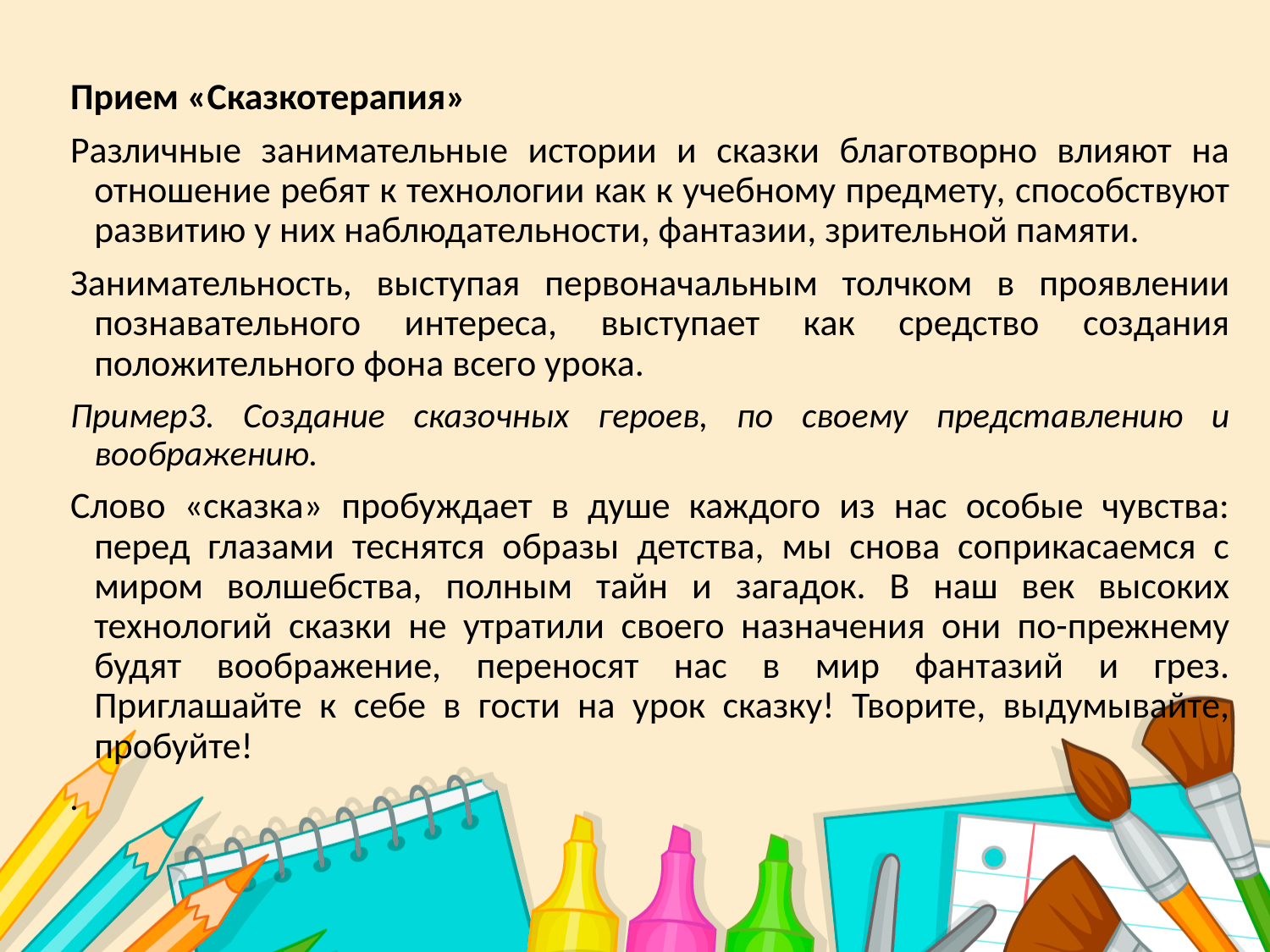

Прием «Сказкотерапия»
Различные занимательные истории и сказки благотворно влияют на отношение ребят к технологии как к учебному предмету, способствуют развитию у них наблюдательности, фантазии, зрительной памяти.
Занимательность, выступая первоначальным толчком в проявлении познавательного интереса, выступает как средство создания положительного фона всего урока.
Пример3. Создание сказочных героев, по своему представлению и воображению.
Слово «сказка» пробуждает в душе каждого из нас особые чувства: перед глазами теснятся образы детства, мы снова соприкасаемся с миром волшебства, полным тайн и загадок. В наш век высоких технологий сказки не утратили своего назначения они по-прежнему будят воображение, переносят нас в мир фантазий и грез. Приглашайте к себе в гости на урок сказку! Творите, выдумывайте, пробуйте!
.